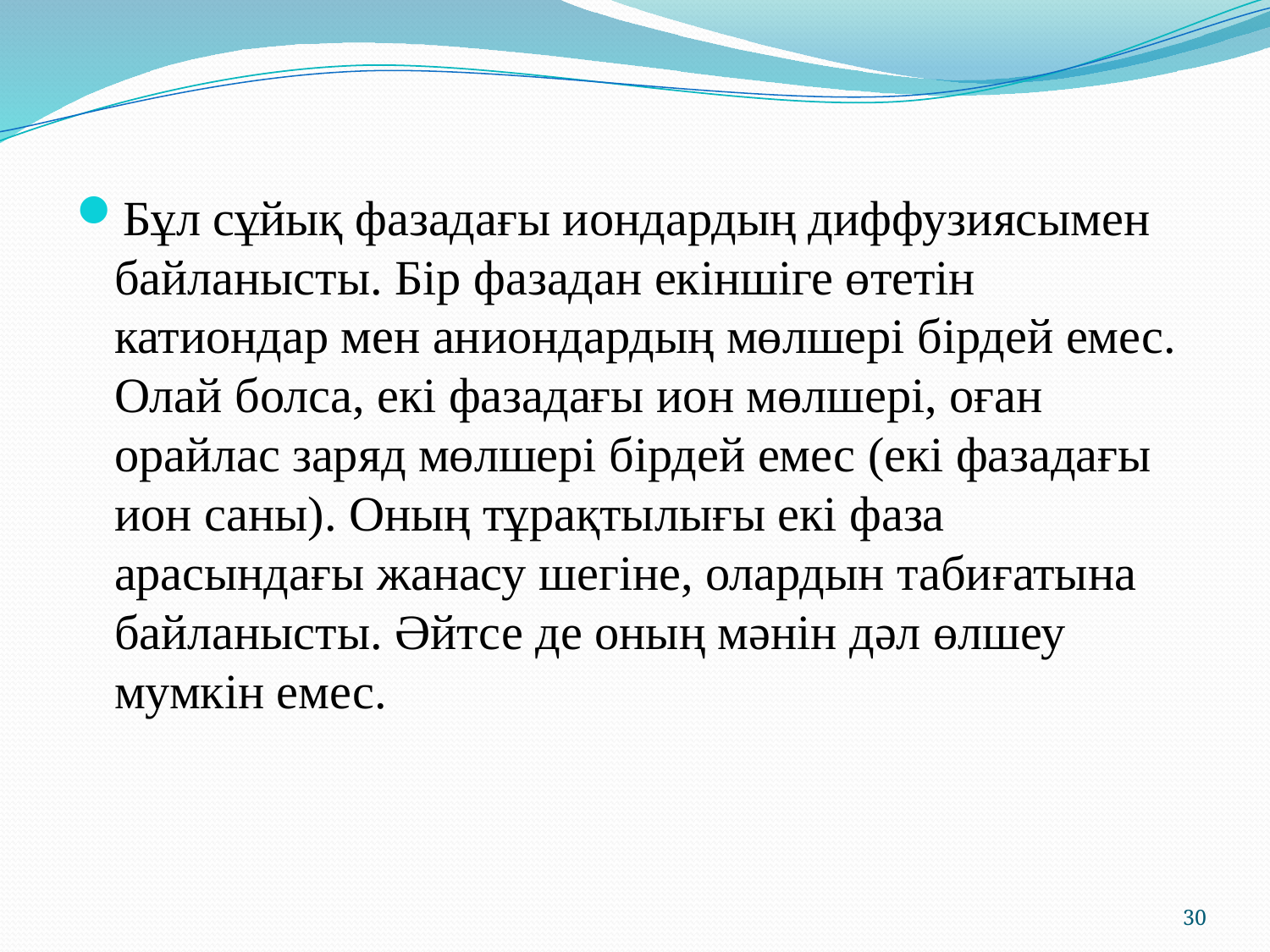

Бұл сұйық фазадағы иондардың диффузиясымен байланысты. Бір фазадан екіншіге өтетін катиондар мен аниондардың мөлшері бірдей емес. Олай болса, екі фазадағы ион мөлшері, оған орайлас заряд мөлшері бірдей емес (екі фазадағы ион саны). Оның тұрақтылығы екі фаза арасындағы жанасу шегіне, олардын табиғатына байланысты. Әйтсе де оның мәнін дәл өлшеу мумкін емес.
30